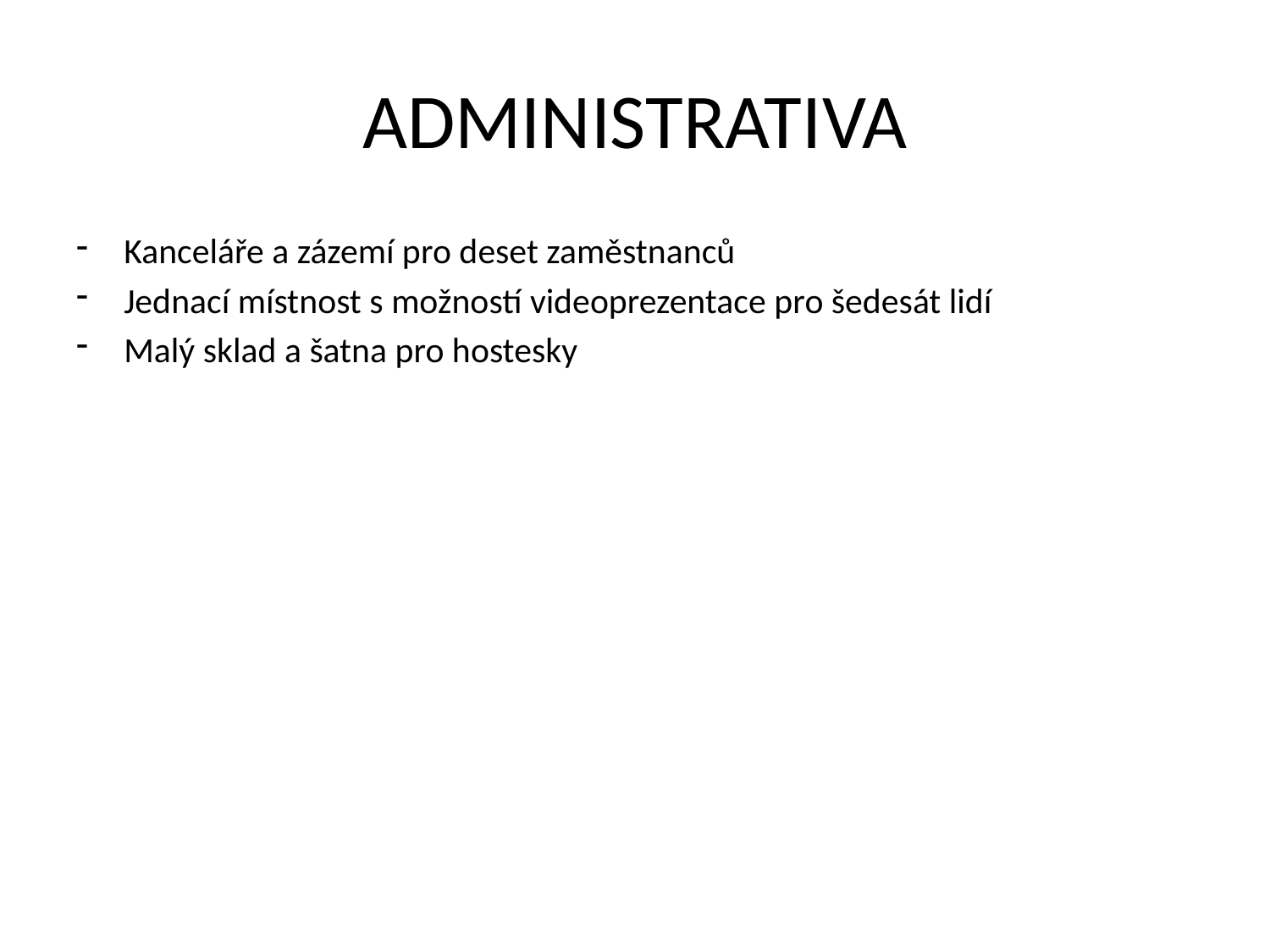

# ADMINISTRATIVA
Kanceláře a zázemí pro deset zaměstnanců
Jednací místnost s možností videoprezentace pro šedesát lidí
Malý sklad a šatna pro hostesky